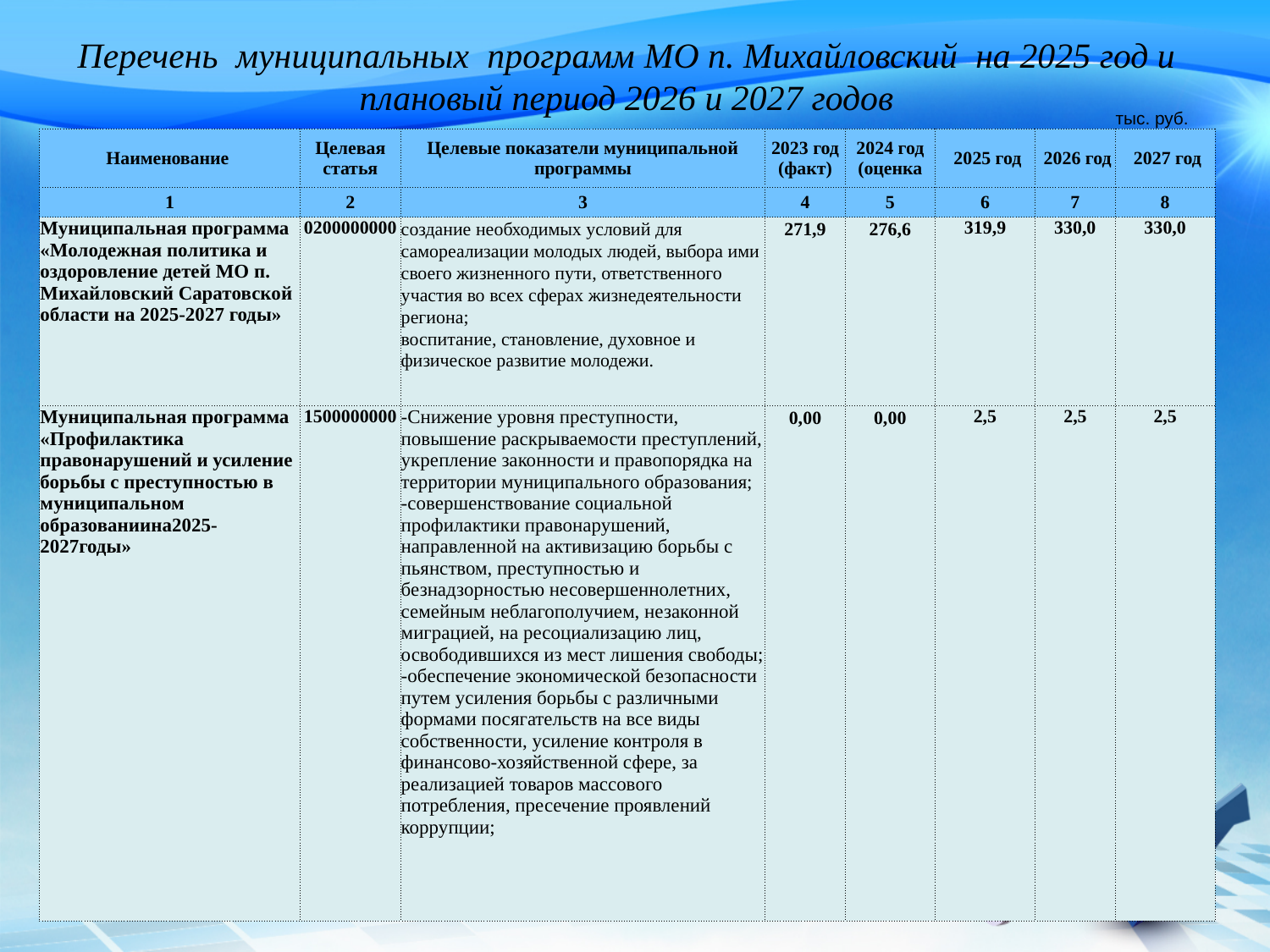

|  |  |  |  |  |  |  |  |
| --- | --- | --- | --- | --- | --- | --- | --- |
|  |  |  |  |  |  |  | тыс. руб. |
| Наименование | Целевая статья | Целевые показатели муниципальной программы | 2023 год (факт) | 2024 год (оценка | 2025 год | 2026 год | 2027 год |
| 1 | 2 | 3 | 4 | 5 | 6 | 7 | 8 |
| Муниципальная программа «Молодежная политика и оздоровление детей МО п. Михайловский Саратовской области на 2025-2027 годы» | 0200000000 | создание необходимых условий для самореализации молодых людей, выбора ими своего жизненного пути, ответственного участия во всех сферах жизнедеятельности региона; воспитание, становление, духовное и физическое развитие молодежи. | 271,9 | 276,6 | 319,9 | 330,0 | 330,0 |
| Муниципальная программа «Профилактика правонарушений и усиление борьбы с преступностью в муниципальном образованиина2025-2027годы» | 1500000000 | -Снижение уровня преступности, повышение раскрываемости преступлений, укрепление законности и правопорядка на территории муниципального образования; -совершенствование социальной профилактики правонарушений, направленной на активизацию борьбы с пьянством, преступностью и безнадзорностью несовершеннолетних, семейным неблагополучием, незаконной миграцией, на ресоциализацию лиц, освободившихся из мест лишения свободы; -обеспечение экономической безопасности путем усиления борьбы с различными формами посягательств на все виды собственности, усиление контроля в финансово-хозяйственной сфере, за реализацией товаров массового потребления, пресечение проявлений коррупции; | 0,00 | 0,00 | 2,5 | 2,5 | 2,5 |
# Перечень  муниципальных  программ МО п. Михайловский  на 2025 год и плановый период 2026 и 2027 годов